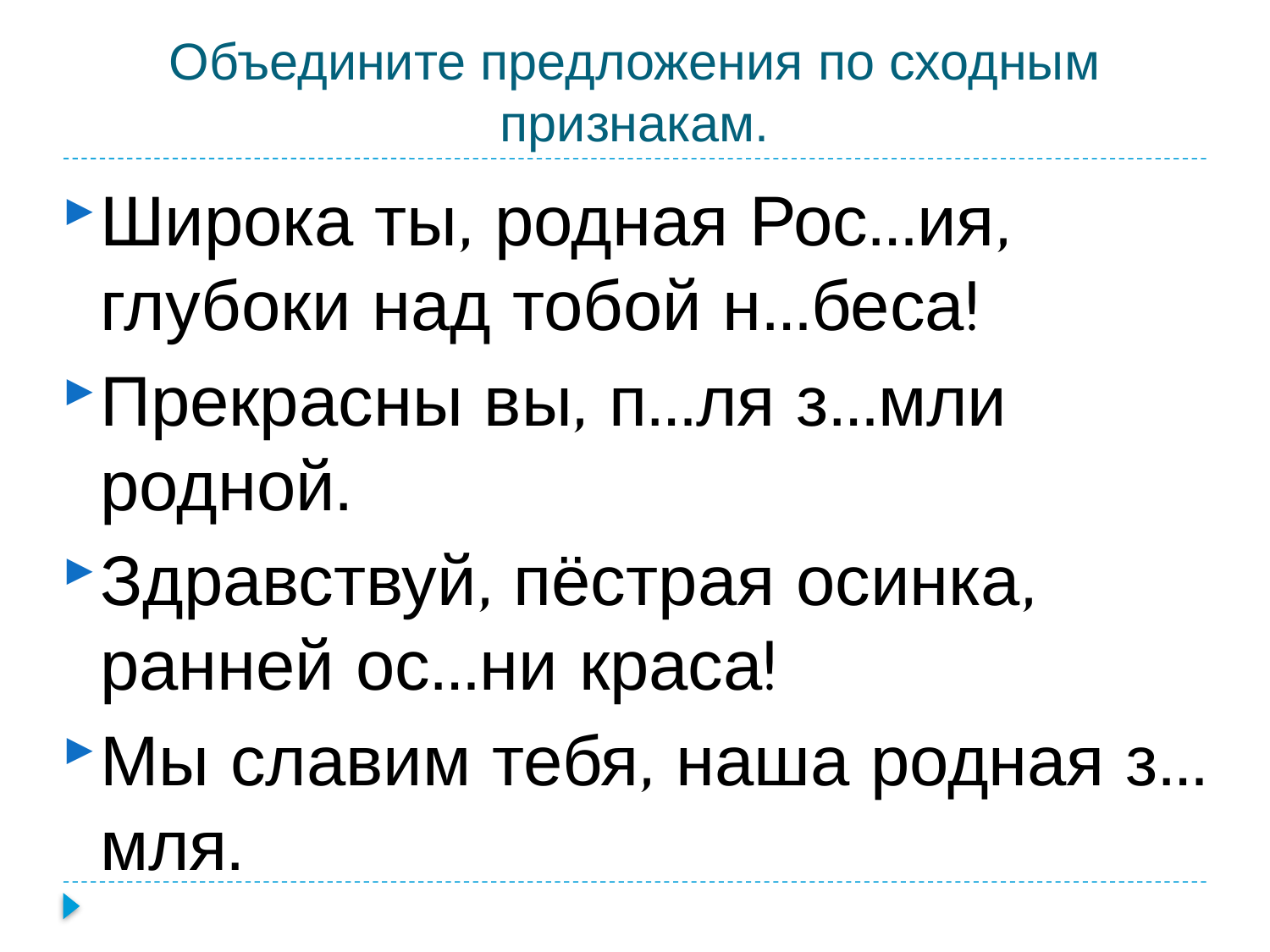

# Объедините предложения по сходным признакам.
Широка ты, родная Рос…ия, глубоки над тобой н…беса!
Прекрасны вы, п…ля з…мли родной.
Здравствуй, пёстрая осинка, ранней ос…ни краса!
Мы славим тебя, наша родная з…мля.